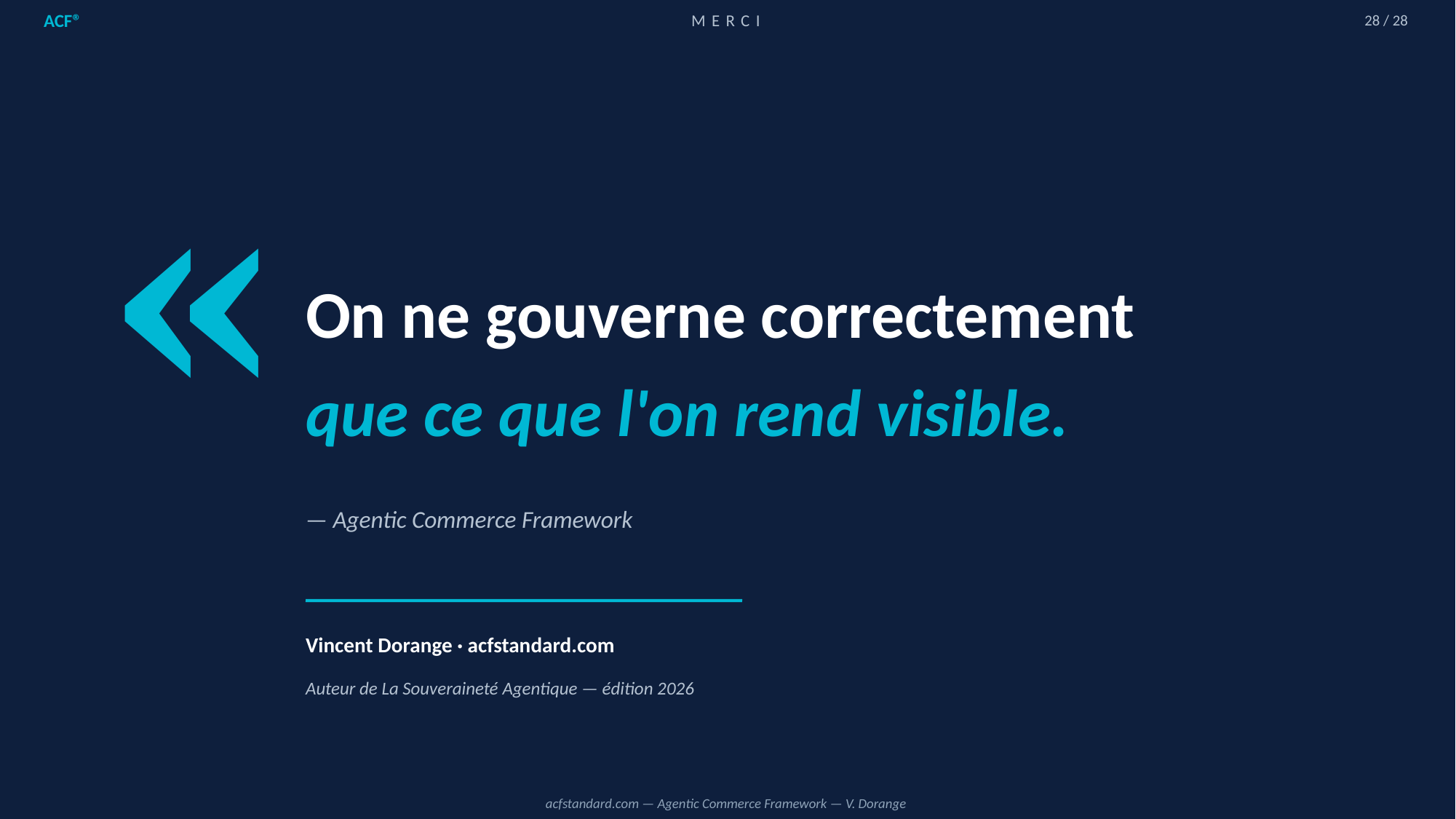

ACF®
MERCI
28 / 28
«
On ne gouverne correctement
que ce que l'on rend visible.
— Agentic Commerce Framework

Vincent Dorange · acfstandard.com
Auteur de La Souveraineté Agentique — édition 2026

acfstandard.com — Agentic Commerce Framework — V. Dorange